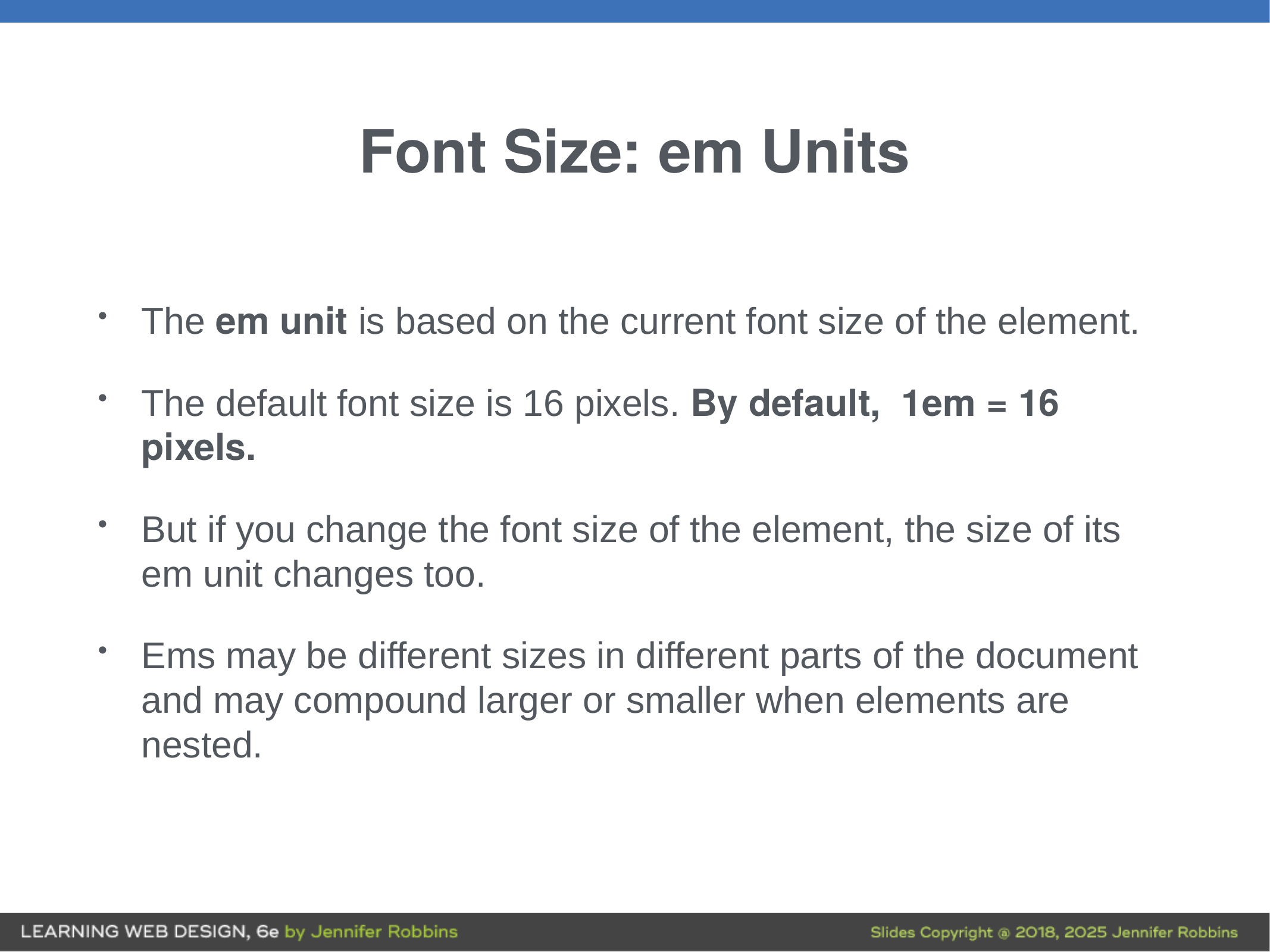

# Font Size: em Units
The em unit is based on the current font size of the element.
The default font size is 16 pixels. By default,  1em = 16 pixels.
But if you change the font size of the element, the size of its em unit changes too.
Ems may be different sizes in different parts of the document and may compound larger or smaller when elements are nested.